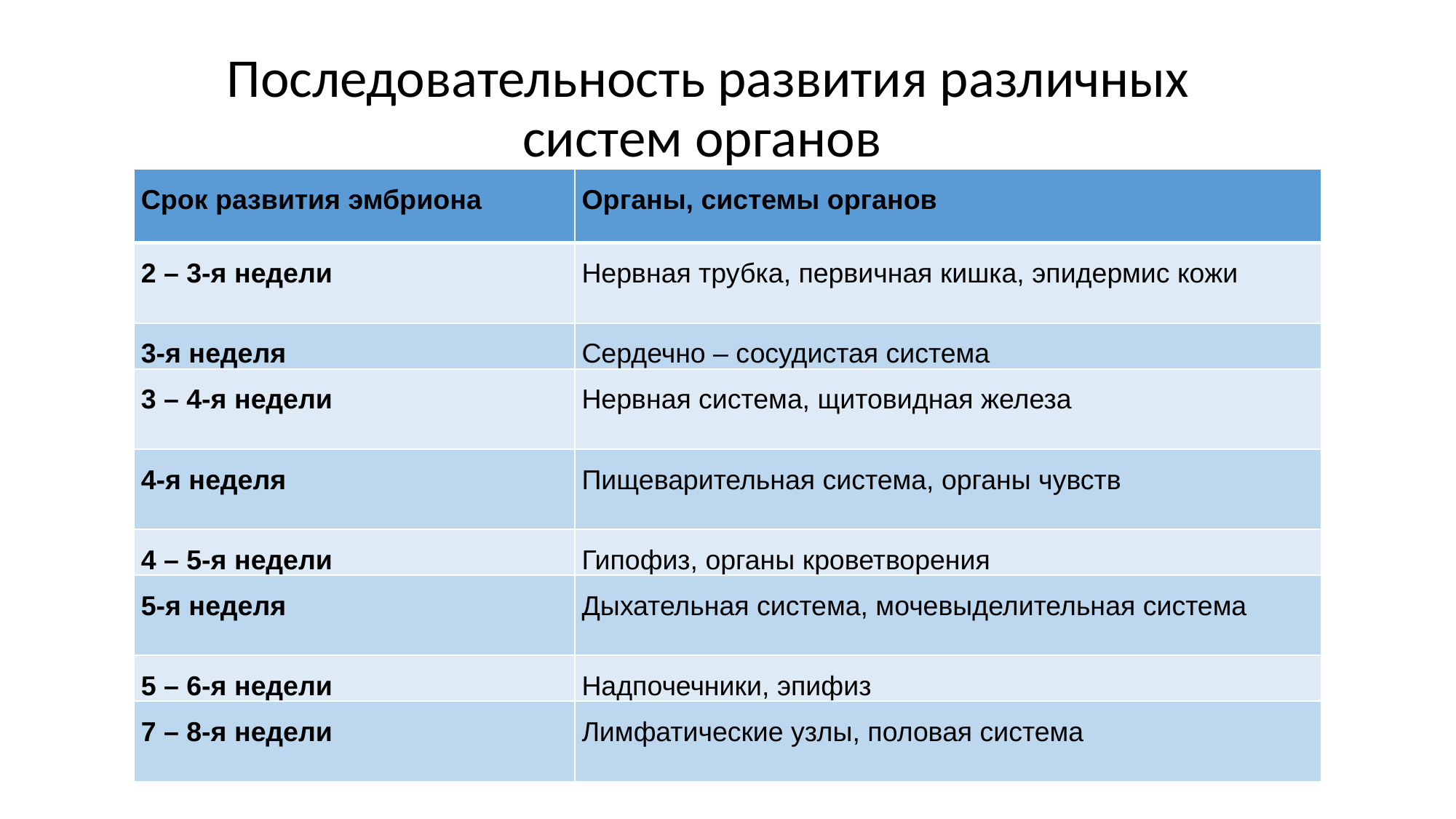

# Последовательность развития различных систем органов
| Срок развития эмбриона | Органы, системы органов |
| --- | --- |
| 2 – 3-я недели | Нервная трубка, первичная кишка, эпидермис кожи |
| 3-я неделя | Сердечно – сосудистая система |
| 3 – 4-я недели | Нервная система, щитовидная железа |
| 4-я неделя | Пищеварительная система, органы чувств |
| 4 – 5-я недели | Гипофиз, органы кроветворения |
| 5-я неделя | Дыхательная система, мочевыделительная система |
| 5 – 6-я недели | Надпочечники, эпифиз |
| 7 – 8-я недели | Лимфатические узлы, половая система |